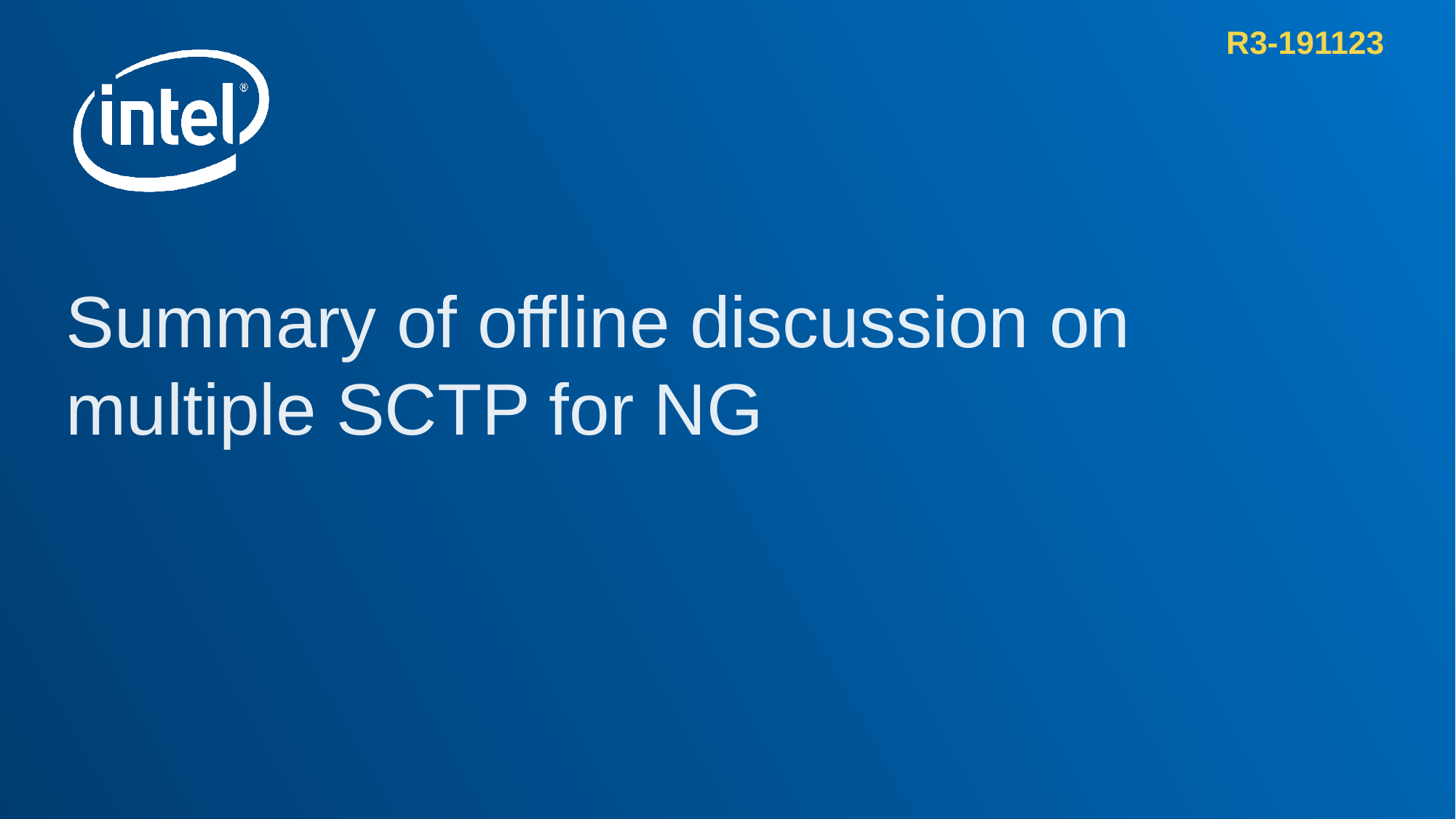

R3-191123
# Summary of offline discussion on multiple SCTP for NG